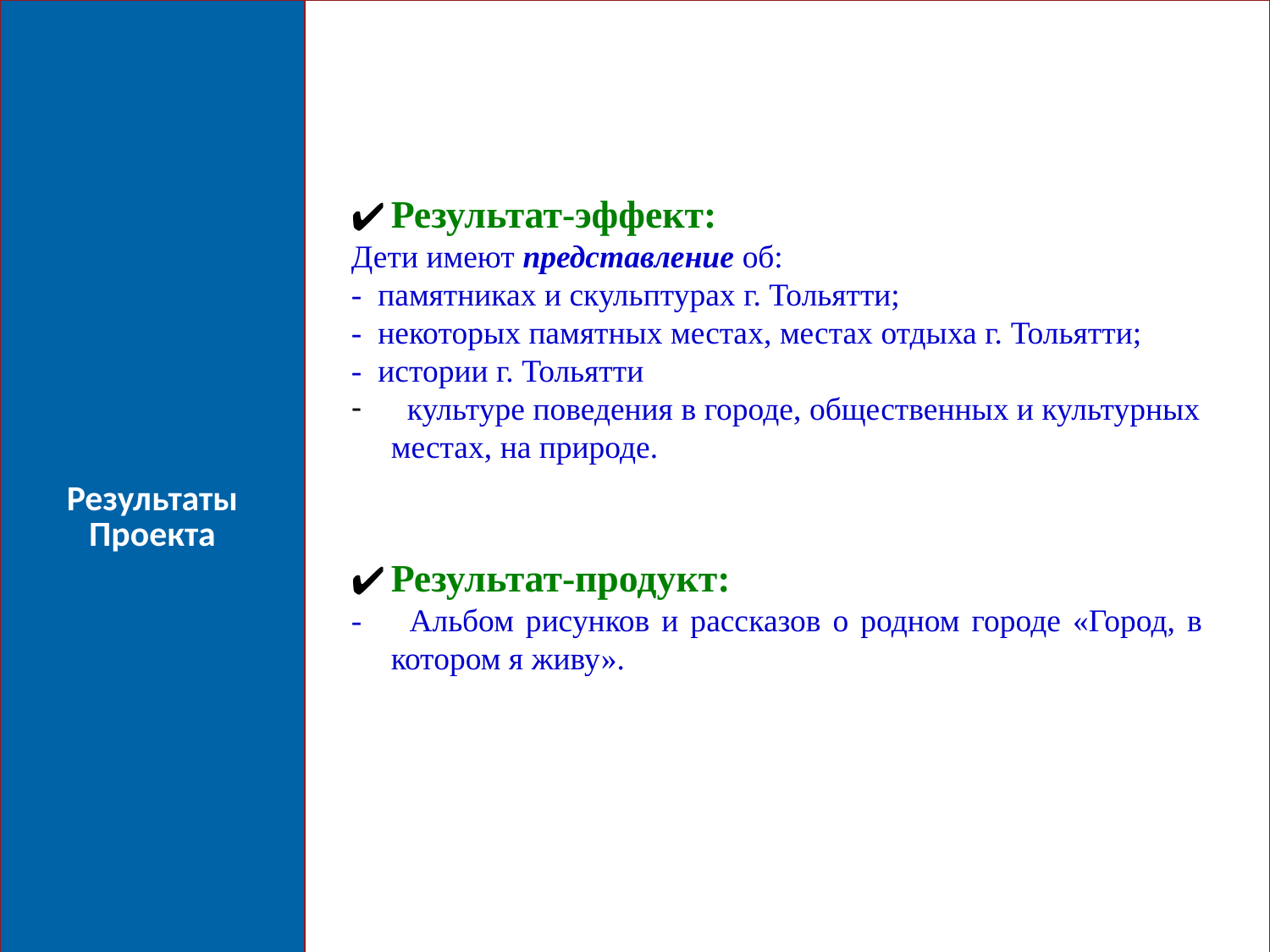

| Результаты Проекта |  |
| --- | --- |

Результат-эффект:
Дети имеют представление об:
-  памятниках и скульптурах г. Тольятти;
-  некоторых памятных местах, местах отдыха г. Тольятти;
-  истории г. Тольятти
  культуре поведения в городе, общественных и культурных местах, на природе.

Результат-продукт:
-    Альбом рисунков и рассказов о родном городе «Город, в котором я живу».

8